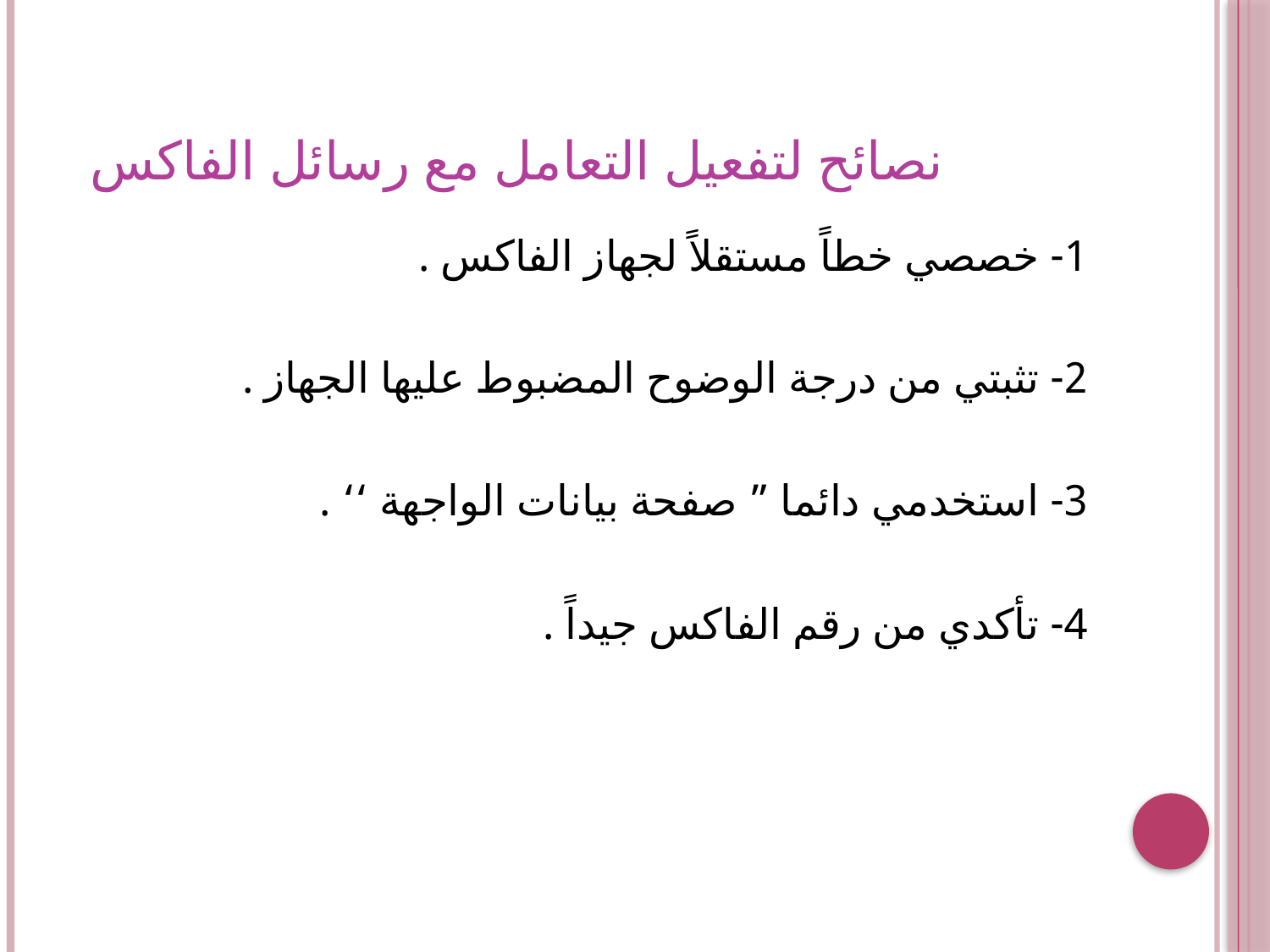

# نصائح لتفعيل التعامل مع رسائل الفاكس
1- خصصي خطاً مستقلاً لجهاز الفاكس .

2- تثبتي من درجة الوضوح المضبوط عليها الجهاز .

3- استخدمي دائما ” صفحة بيانات الواجهة ‘‘ .

4- تأكدي من رقم الفاكس جيداً .